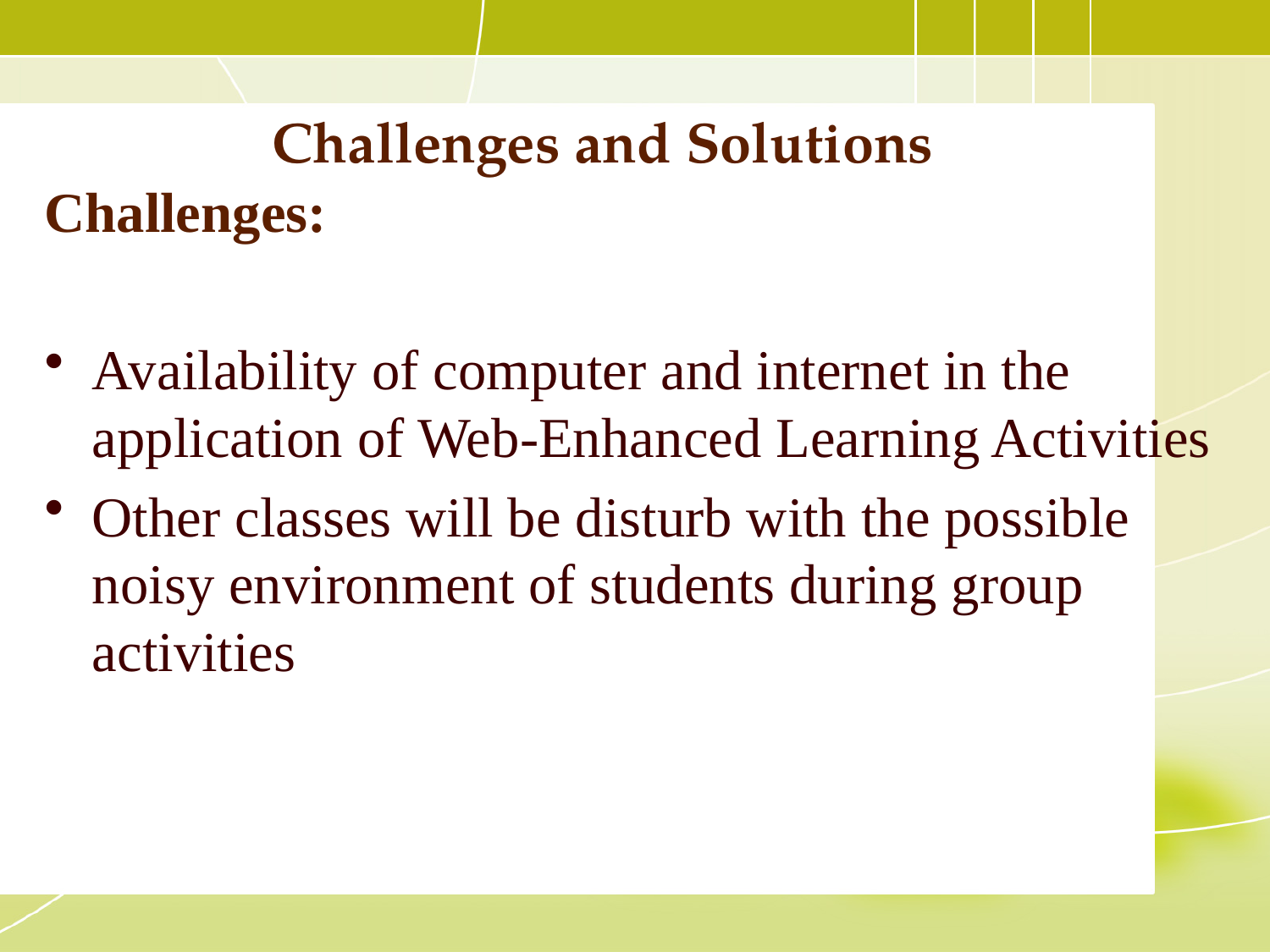

# Challenges and Solutions
Challenges:

Availability of computer and internet in the application of Web-Enhanced Learning Activities
Other classes will be disturb with the possible noisy environment of students during group activities